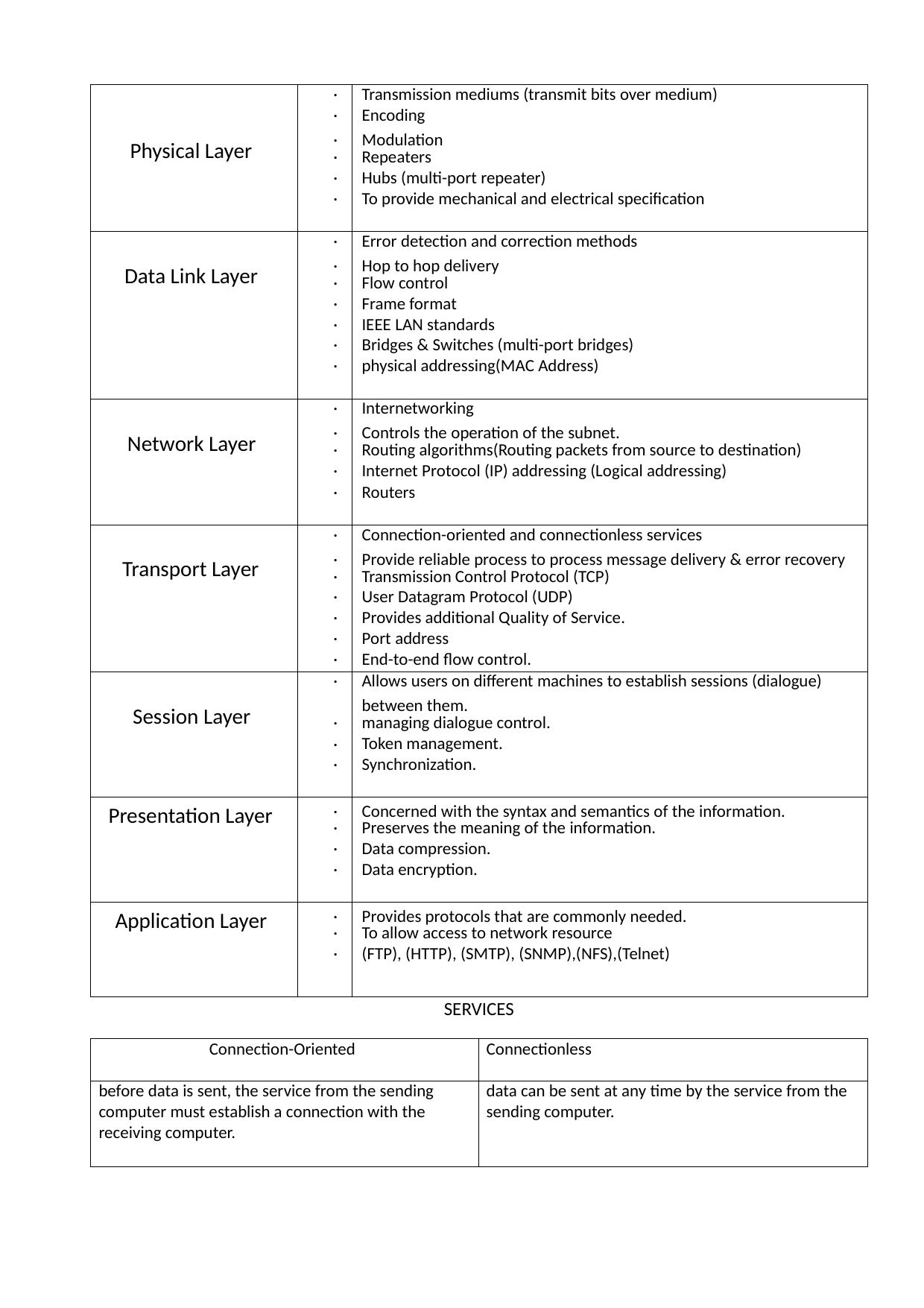

| Physical Layer | · · · · · · | Transmission mediums (transmit bits over medium) Encoding Modulation Repeaters Hubs (multi-port repeater) To provide mechanical and electrical specification |
| --- | --- | --- |
| Data Link Layer | · · · · · · · | Error detection and correction methods Hop to hop delivery Flow control Frame format IEEE LAN standards Bridges & Switches (multi-port bridges) physical addressing(MAC Address) |
| Network Layer | · · · · · | Internetworking Controls the operation of the subnet. Routing algorithms(Routing packets from source to destination) Internet Protocol (IP) addressing (Logical addressing) Routers |
| Transport Layer | · · · · · · · | Connection-oriented and connectionless services Provide reliable process to process message delivery & error recovery Transmission Control Protocol (TCP) User Datagram Protocol (UDP) Provides additional Quality of Service. Port address End-to-end flow control. |
| Session Layer | · · · · | Allows users on different machines to establish sessions (dialogue) between them. managing dialogue control. Token management. Synchronization. |
| Presentation Layer | · · · · | Concerned with the syntax and semantics of the information. Preserves the meaning of the information. Data compression. Data encryption. |
| Application Layer | · · · | Provides protocols that are commonly needed. To allow access to network resource (FTP), (HTTP), (SMTP), (SNMP),(NFS),(Telnet) |
SERVICES
| Connection-Oriented | Connectionless |
| --- | --- |
| before data is sent, the service from the sending computer must establish a connection with the receiving computer. | data can be sent at any time by the service from the sending computer. |